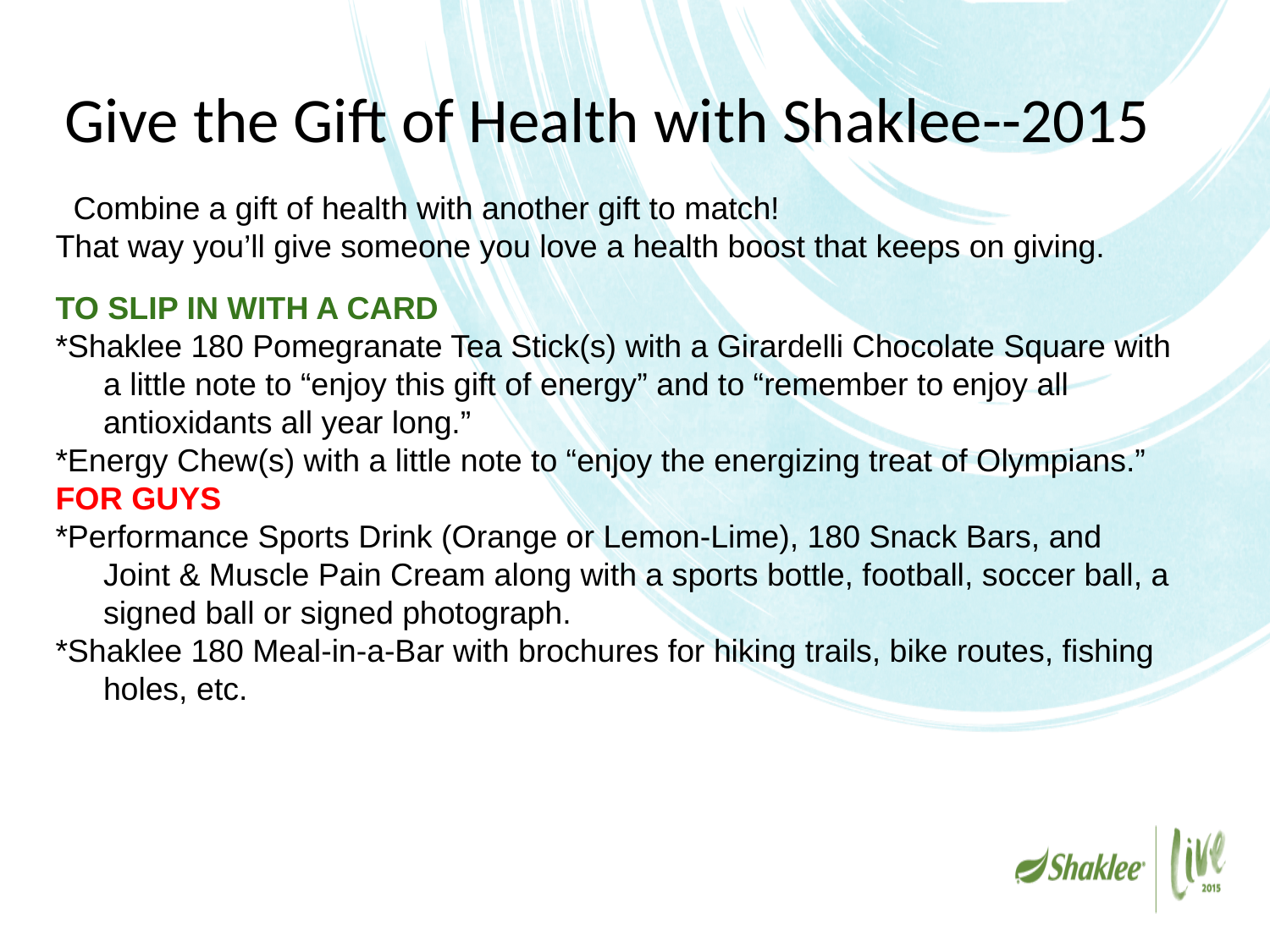

# Give the Gift of Health with Shaklee--2015
Combine a gift of health with another gift to match!
That way you’ll give someone you love a health boost that keeps on giving.

TO SLIP IN WITH A CARD
*Shaklee 180 Pomegranate Tea Stick(s) with a Girardelli Chocolate Square with a little note to “enjoy this gift of energy” and to “remember to enjoy all antioxidants all year long.”
*Energy Chew(s) with a little note to “enjoy the energizing treat of Olympians.”
FOR GUYS
*Performance Sports Drink (Orange or Lemon-Lime), 180 Snack Bars, and Joint & Muscle Pain Cream along with a sports bottle, football, soccer ball, a signed ball or signed photograph.
*Shaklee 180 Meal-in-a-Bar with brochures for hiking trails, bike routes, fishing holes, etc.